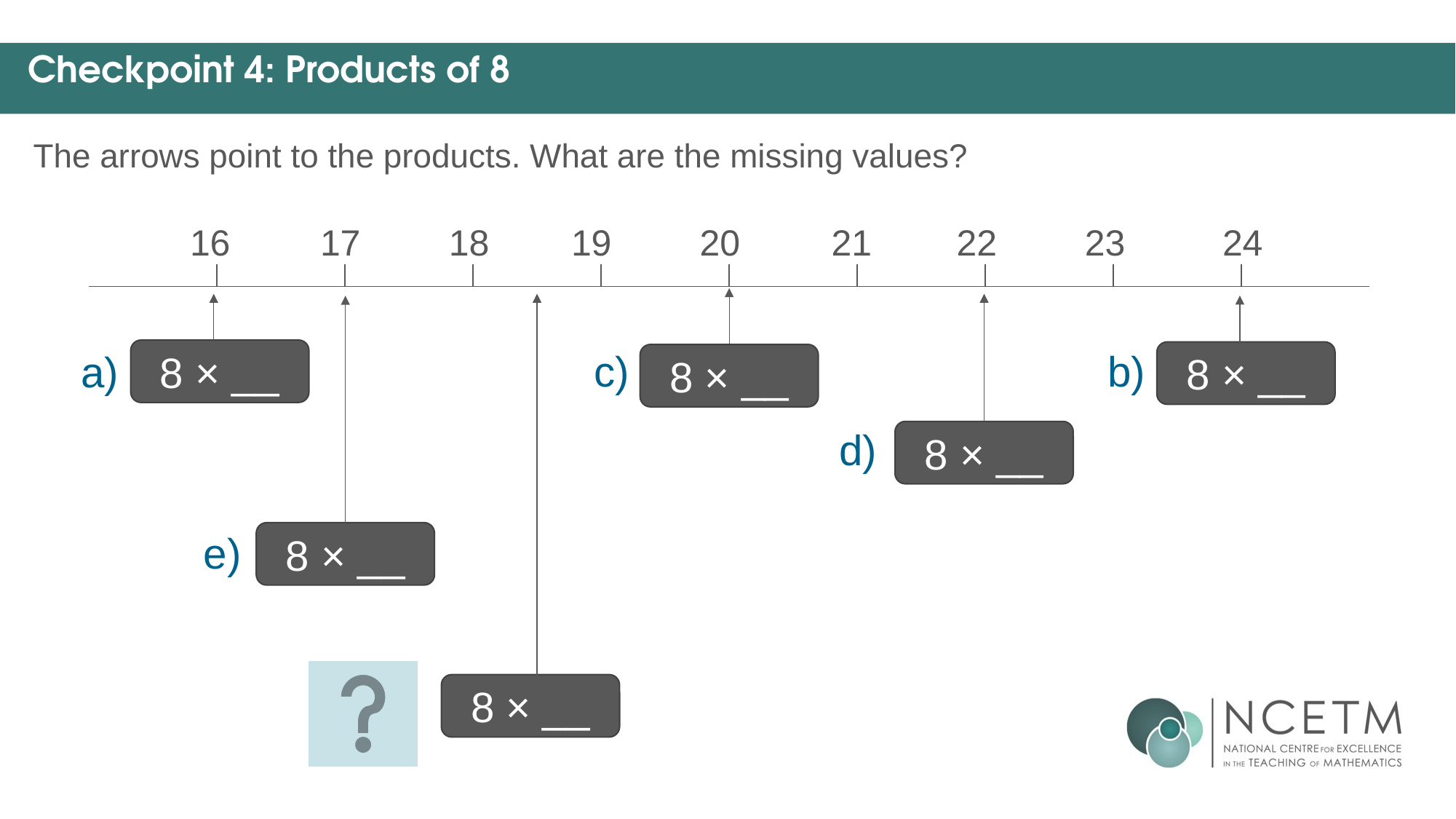

Checkpoint 4: Products of 8
The arrows point to the products. What are the missing values?
16
17
18
19
20
21
22
23
24
|  |  |  |  |  |  |  |  |  |  |
| --- | --- | --- | --- | --- | --- | --- | --- | --- | --- |
c)
b)
a)
8 × __
8 × __
8 × __
d)
8 × __
e)
8 × __

8 × __